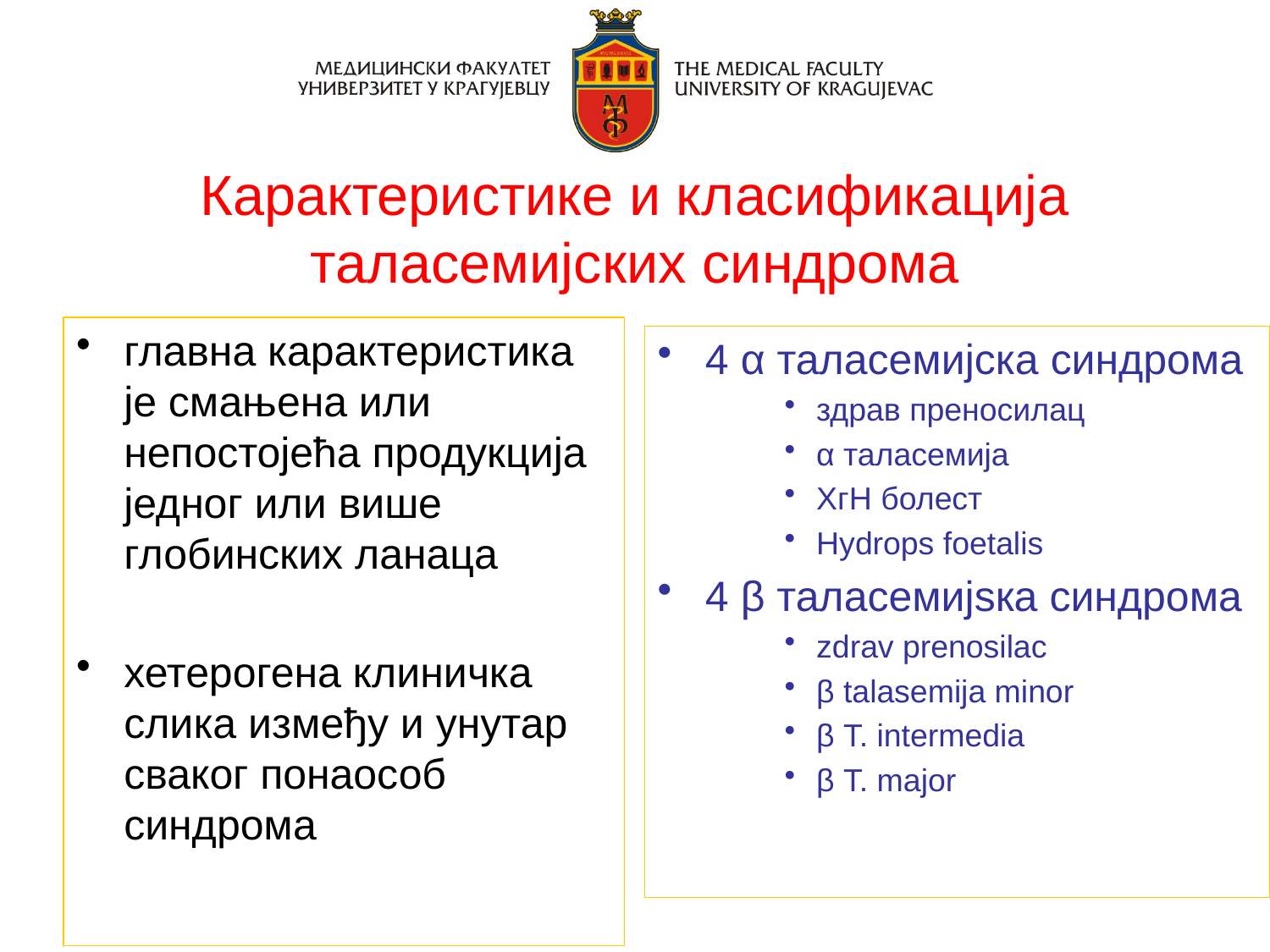

Карактеристике и класификација таласемијских синдрома
главна карактеристика је смањена или непостојећа продукција једног или више глобинских ланаца

хетерогена клиничка слика између и унутар сваког понаособ синдрома

4 α талaсемијска синдрома
здрав преносилац
α талaсемија
ХгH болест
Hydrops foetalis
4 β талaсемијsкa синдрома
zdrav prenosilac
β talasemija minor
β T. intermedia
β T. maјor